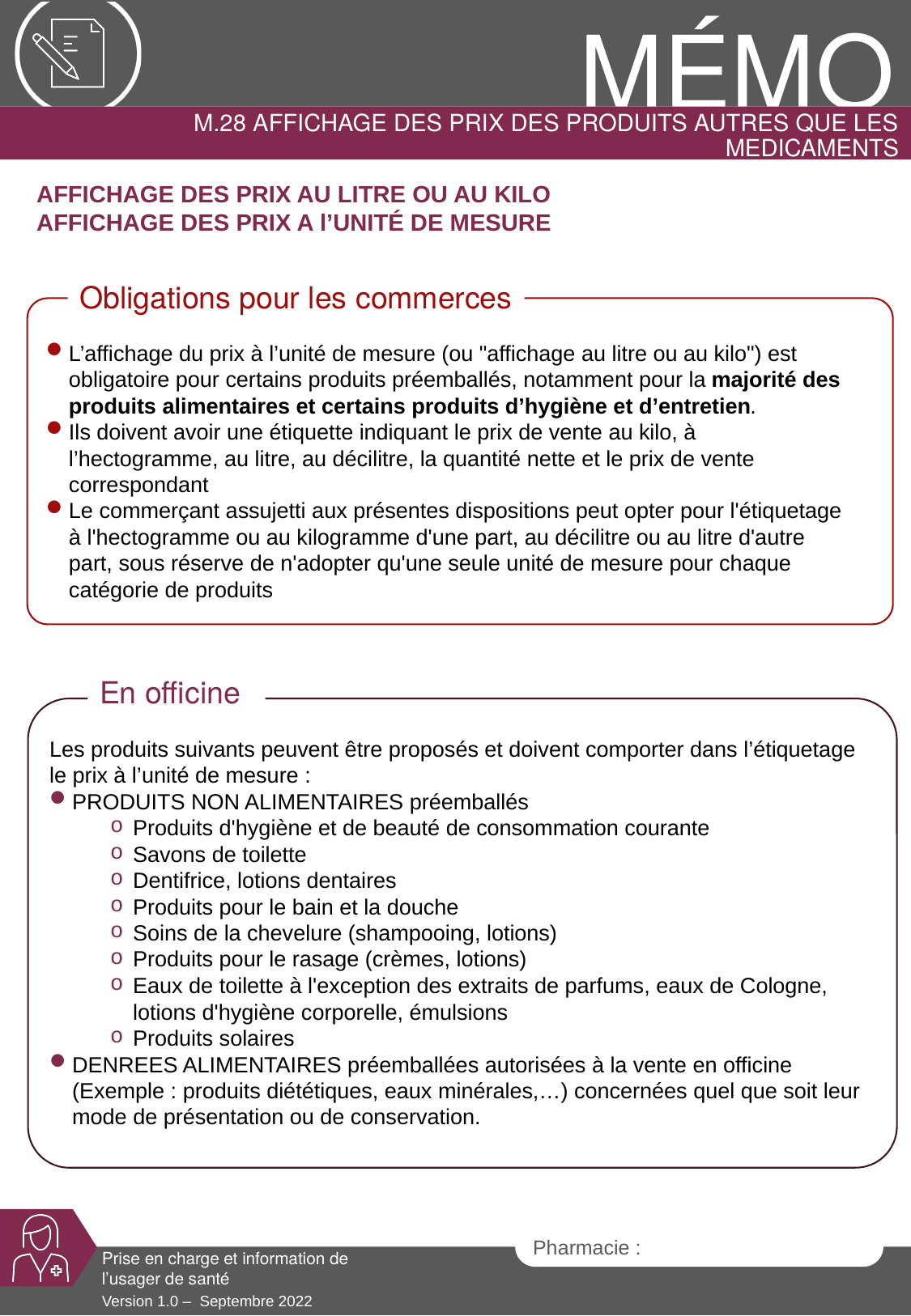

M.28 Affichage des prix des produits autres que les MEDICAMENTS
AFFICHAGE DES PRIX AU LITRE OU AU KILO
AFFICHAGE DES PRIX A l’UNITÉ DE MESURE
Obligations pour les commerces

L’affichage du prix à l’unité de mesure (ou "affichage au litre ou au kilo") est obligatoire pour certains produits préemballés, notamment pour la majorité des produits alimentaires et certains produits d’hygiène et d’entretien.
Ils doivent avoir une étiquette indiquant le prix de vente au kilo, à l’hectogramme, au litre, au décilitre, la quantité nette et le prix de vente correspondant
Le commerçant assujetti aux présentes dispositions peut opter pour l'étiquetage à l'hectogramme ou au kilogramme d'une part, au décilitre ou au litre d'autre part, sous réserve de n'adopter qu'une seule unité de mesure pour chaque catégorie de produits
En officine

Les produits suivants peuvent être proposés et doivent comporter dans l’étiquetage le prix à l’unité de mesure :
PRODUITS NON ALIMENTAIRES préemballés
Produits d'hygiène et de beauté de consommation courante
Savons de toilette
Dentifrice, lotions dentaires
Produits pour le bain et la douche
Soins de la chevelure (shampooing, lotions)
Produits pour le rasage (crèmes, lotions)
Eaux de toilette à l'exception des extraits de parfums, eaux de Cologne, lotions d'hygiène corporelle, émulsions
Produits solaires
DENREES ALIMENTAIRES préemballées autorisées à la vente en officine (Exemple : produits diététiques, eaux minérales,…) concernées quel que soit leur mode de présentation ou de conservation.